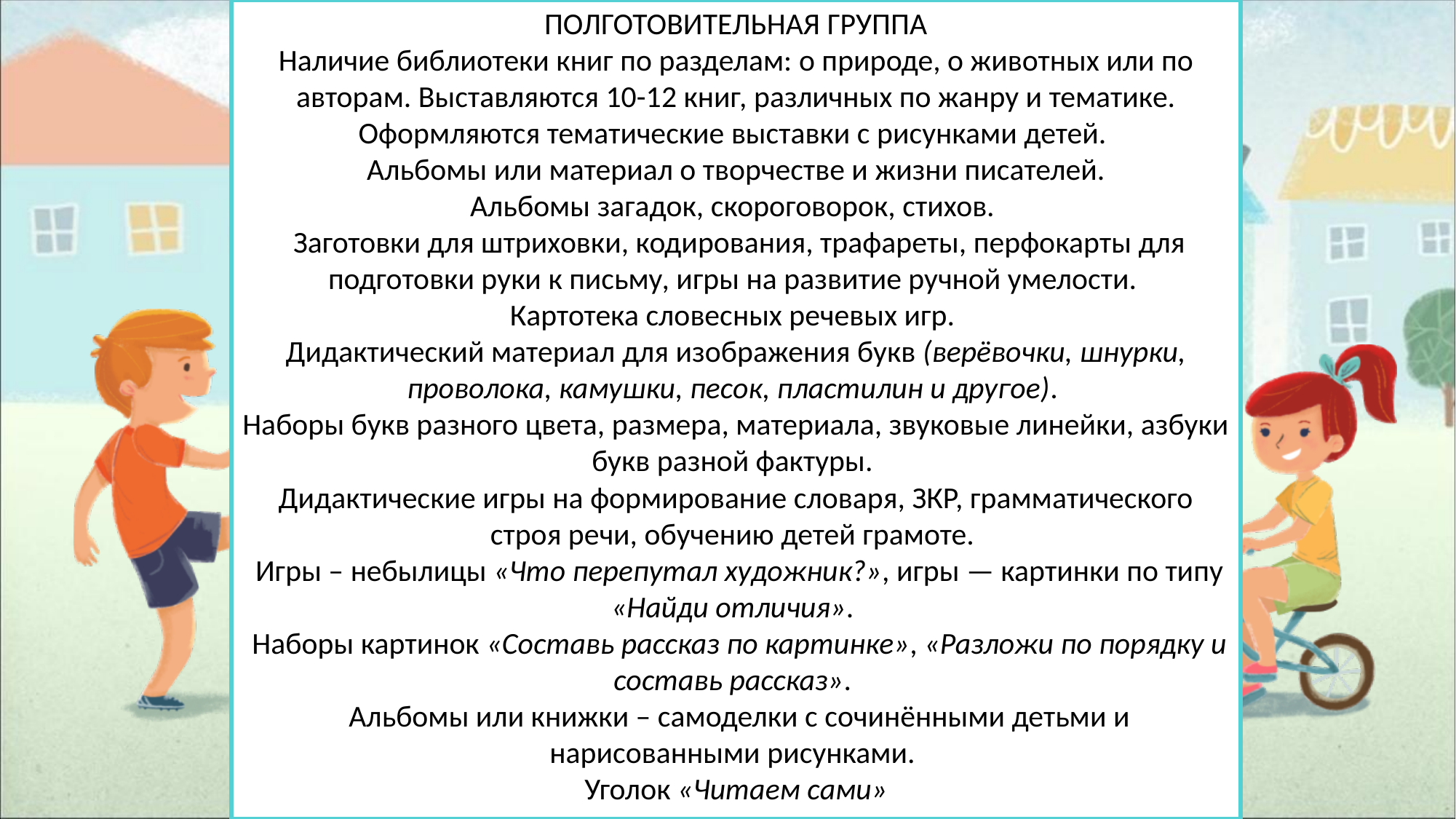

ПОЛГОТОВИТЕЛЬНАЯ ГРУППА
Наличие библиотеки книг по разделам: о природе, о животных или по авторам. Выставляются 10-12 книг, различных по жанру и тематике. Оформляются тематические выставки с рисунками детей.
 Альбомы или материал о творчестве и жизни писателей.
Альбомы загадок, скороговорок, стихов.
 Заготовки для штриховки, кодирования, трафареты, перфокарты для подготовки руки к письму, игры на развитие ручной умелости.
Картотека словесных речевых игр.
Дидактический материал для изображения букв (верёвочки, шнурки, проволока, камушки, песок, пластилин и другое).
Наборы букв разного цвета, размера, материала, звуковые линейки, азбуки букв разной фактуры.
Дидактические игры на формирование словаря, ЗКР, грамматического строя речи, обучению детей грамоте.
 Игры – небылицы «Что перепутал художник?», игры — картинки по типу «Найди отличия».
 Наборы картинок «Составь рассказ по картинке», «Разложи по порядку и составь рассказ».
 Альбомы или книжки – самоделки с сочинёнными детьми и нарисованными рисунками.
Уголок «Читаем сами»